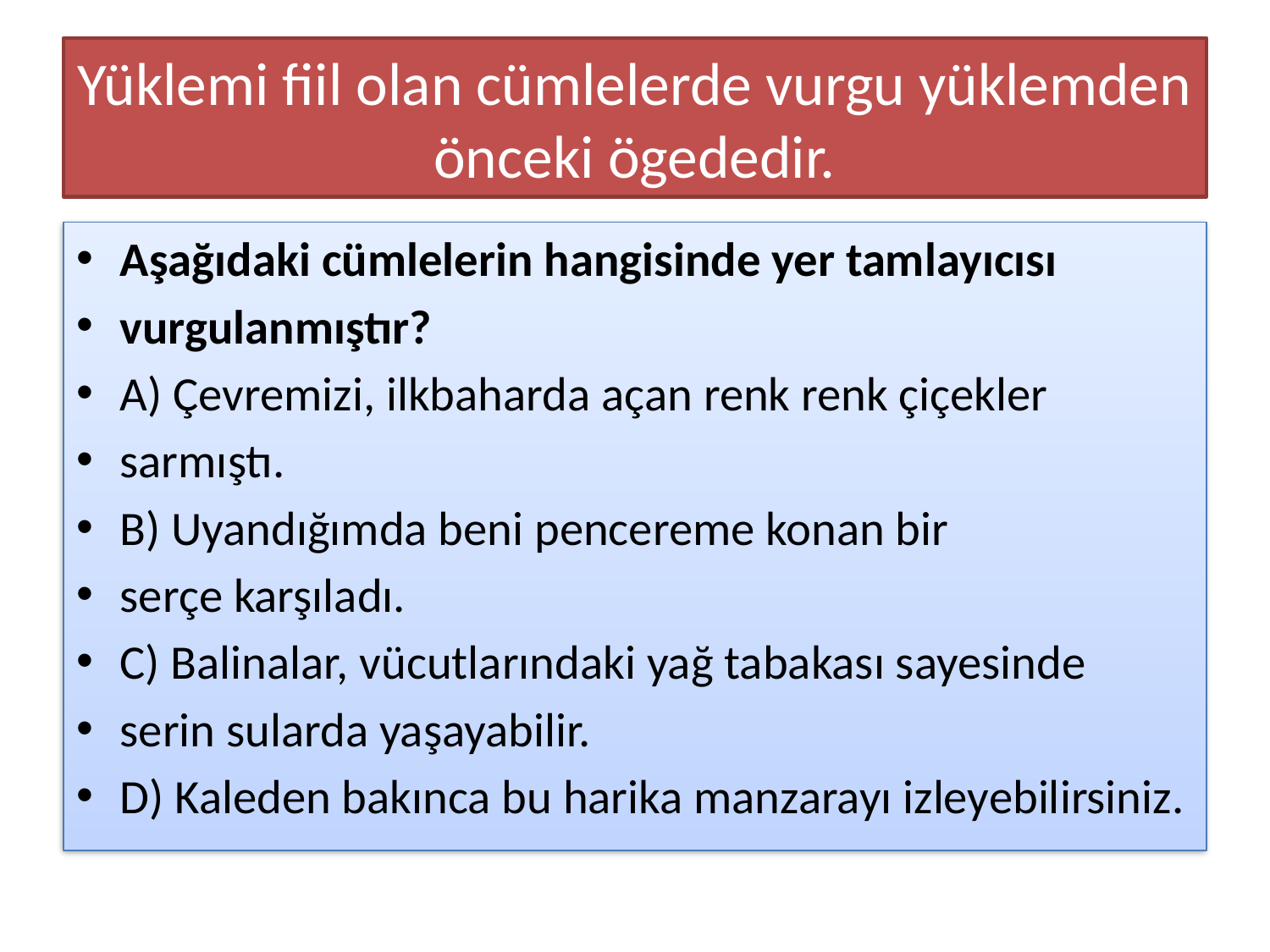

# Yüklemi fiil olan cümlelerde vurgu yüklemden önceki ögededir.
Aşağıdaki cümlelerin hangisinde yer tamlayıcısı
vurgulanmıştır?
A) Çevremizi, ilkbaharda açan renk renk çiçekler
sarmıştı.
B) Uyandığımda beni pencereme konan bir
serçe karşıladı.
C) Balinalar, vücutlarındaki yağ tabakası sayesinde
serin sularda yaşayabilir.
D) Kaleden bakınca bu harika manzarayı izleyebilirsiniz.